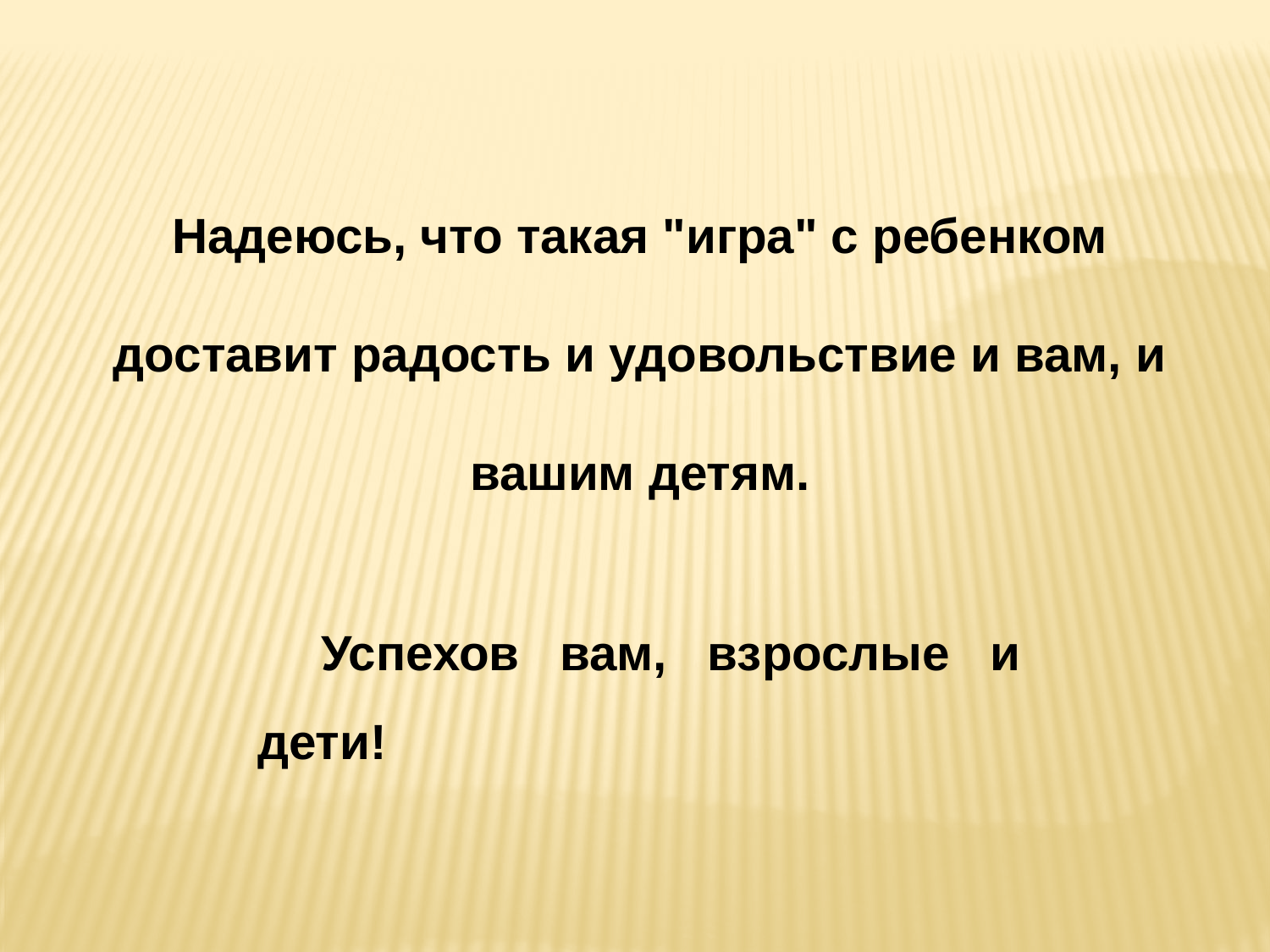

Надеюсь, что такая "игра" с ребенком доставит радость и удовольствие и вам, и вашим детям.
Успехов вам, взрослые и дети!